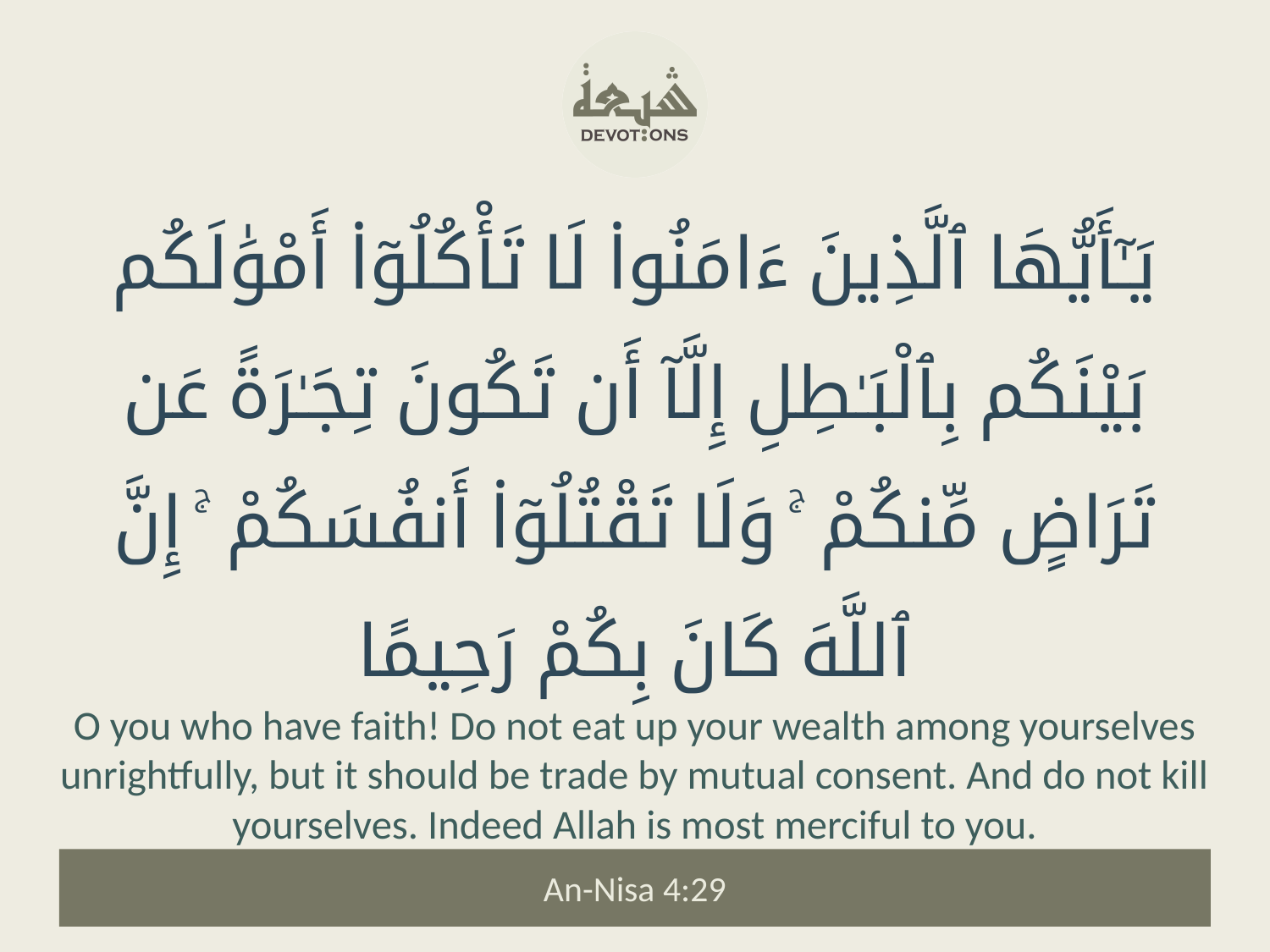

يَـٰٓأَيُّهَا ٱلَّذِينَ ءَامَنُوا۟ لَا تَأْكُلُوٓا۟ أَمْوَٰلَكُم بَيْنَكُم بِٱلْبَـٰطِلِ إِلَّآ أَن تَكُونَ تِجَـٰرَةً عَن تَرَاضٍ مِّنكُمْ ۚ وَلَا تَقْتُلُوٓا۟ أَنفُسَكُمْ ۚ إِنَّ ٱللَّهَ كَانَ بِكُمْ رَحِيمًا
O you who have faith! Do not eat up your wealth among yourselves unrightfully, but it should be trade by mutual consent. And do not kill yourselves. Indeed Allah is most merciful to you.
An-Nisa 4:29